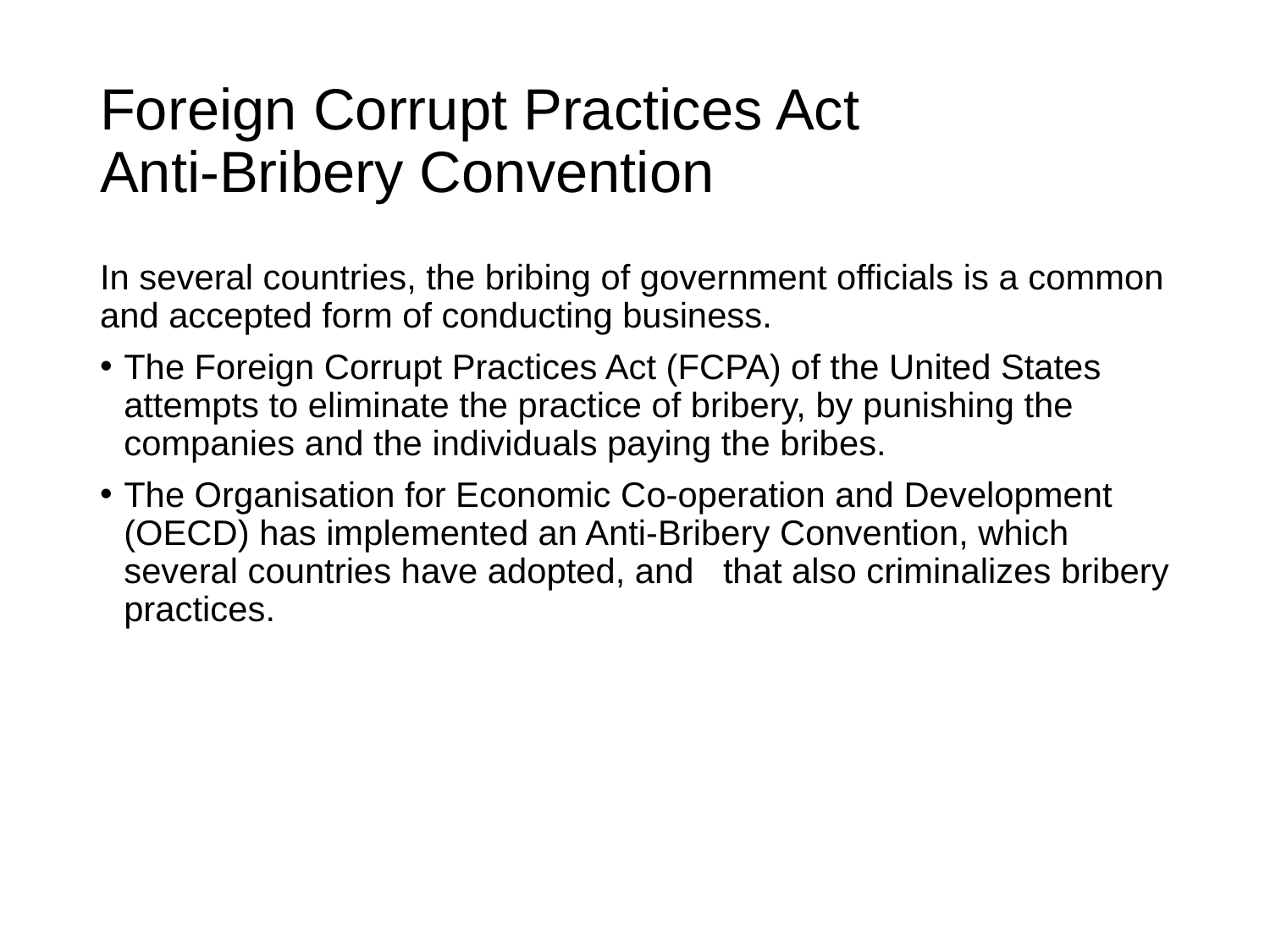

# Foreign Corrupt Practices Act Anti-Bribery Convention
In several countries, the bribing of government officials is a common and accepted form of conducting business.
The Foreign Corrupt Practices Act (FCPA) of the United States attempts to eliminate the practice of bribery, by punishing the companies and the individuals paying the bribes.
The Organisation for Economic Co-operation and Development (OECD) has implemented an Anti-Bribery Convention, which several countries have adopted, and   that also criminalizes bribery practices.